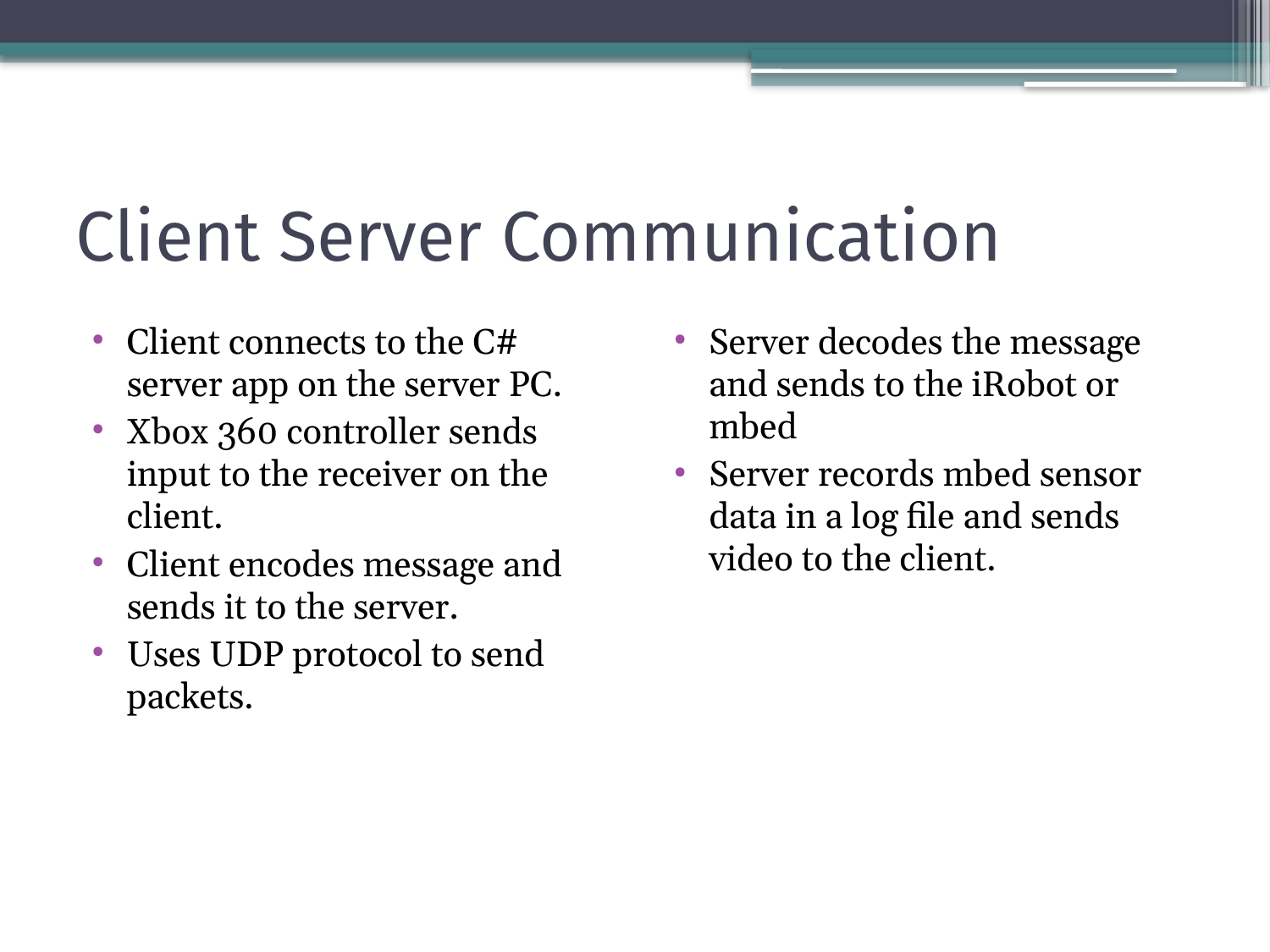

# Client Server Communication
Client connects to the C# server app on the server PC.
Xbox 360 controller sends input to the receiver on the client.
Client encodes message and sends it to the server.
Uses UDP protocol to send packets.
Server decodes the message and sends to the iRobot or mbed
Server records mbed sensor data in a log file and sends video to the client.